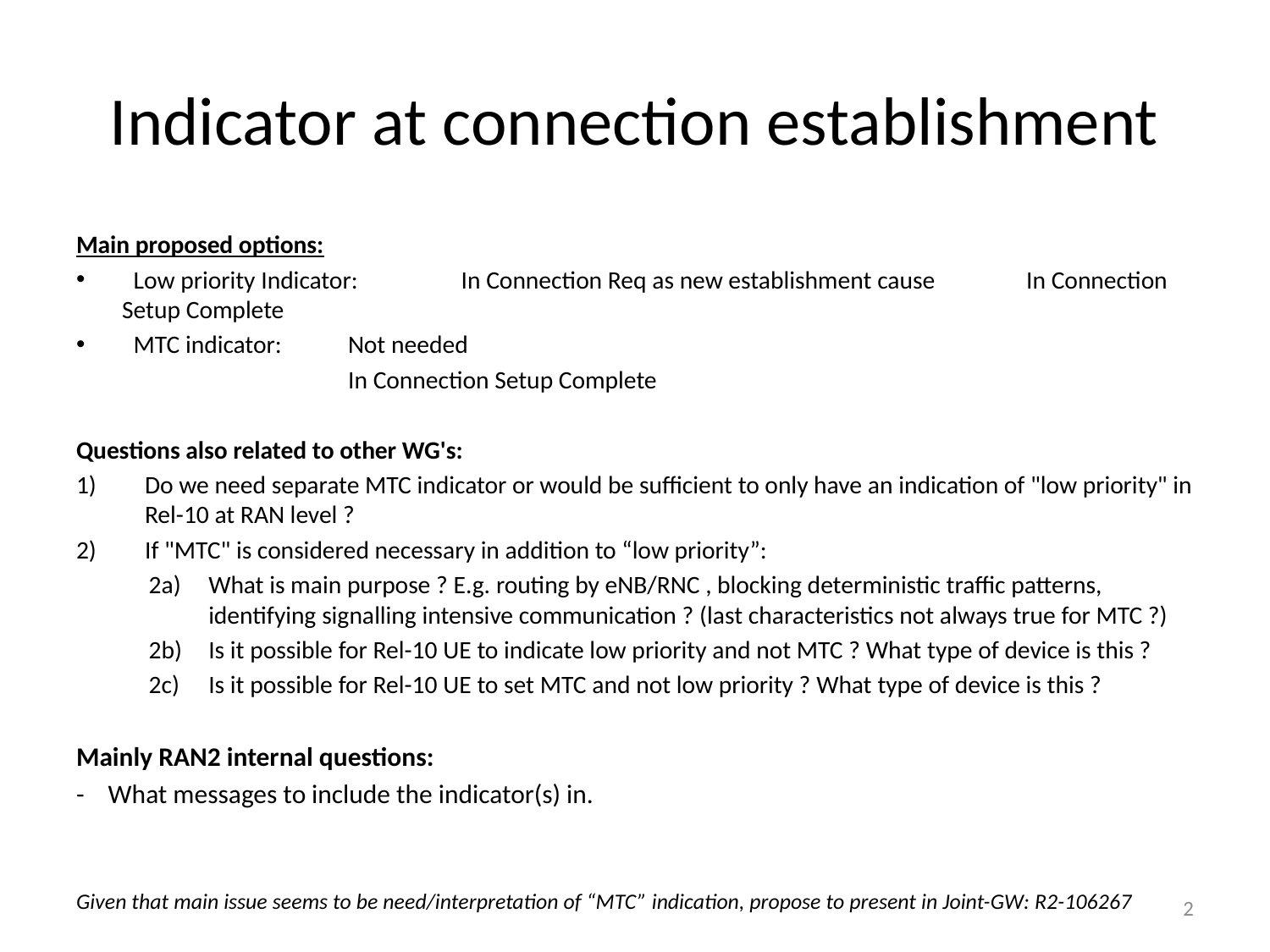

# Indicator at connection establishment
Main proposed options:
  Low priority Indicator: 	In Connection Req as new establishment cause					In Connection Setup Complete
  MTC indicator:        	Not needed
		                           	In Connection Setup Complete

Questions also related to other WG's:
Do we need separate MTC indicator or would be sufficient to only have an indication of "low priority" in Rel-10 at RAN level ?
If "MTC" is considered necessary in addition to “low priority”:
2a) 	What is main purpose ? E.g. routing by eNB/RNC , blocking deterministic traffic patterns, identifying signalling intensive communication ? (last characteristics not always true for MTC ?)
2b) 	Is it possible for Rel-10 UE to indicate low priority and not MTC ? What type of device is this ?
2c) 	Is it possible for Rel-10 UE to set MTC and not low priority ? What type of device is this ?

Mainly RAN2 internal questions:
-    What messages to include the indicator(s) in.

Given that main issue seems to be need/interpretation of “MTC” indication, propose to present in Joint-GW: R2-106267
2